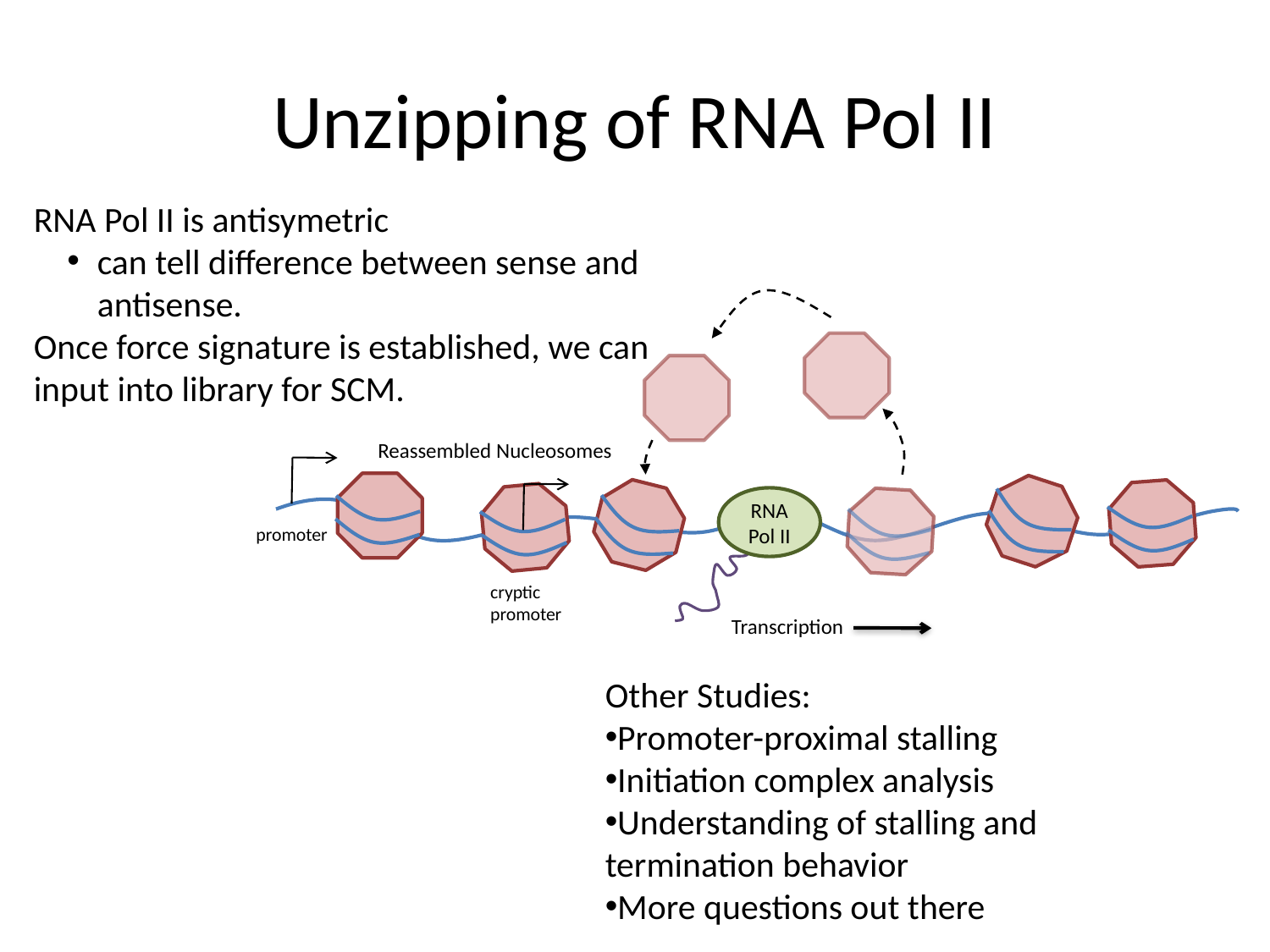

# Unzipping of RNA Pol II
RNA Pol II is antisymetric
can tell difference between sense and antisense.
Once force signature is established, we can input into library for SCM.

Reassembled Nucleosomes

RNA Pol II

promoter

cryptic
promoter
Transcription
Other Studies:
Promoter-proximal stalling
Initiation complex analysis
Understanding of stalling and termination behavior
More questions out there